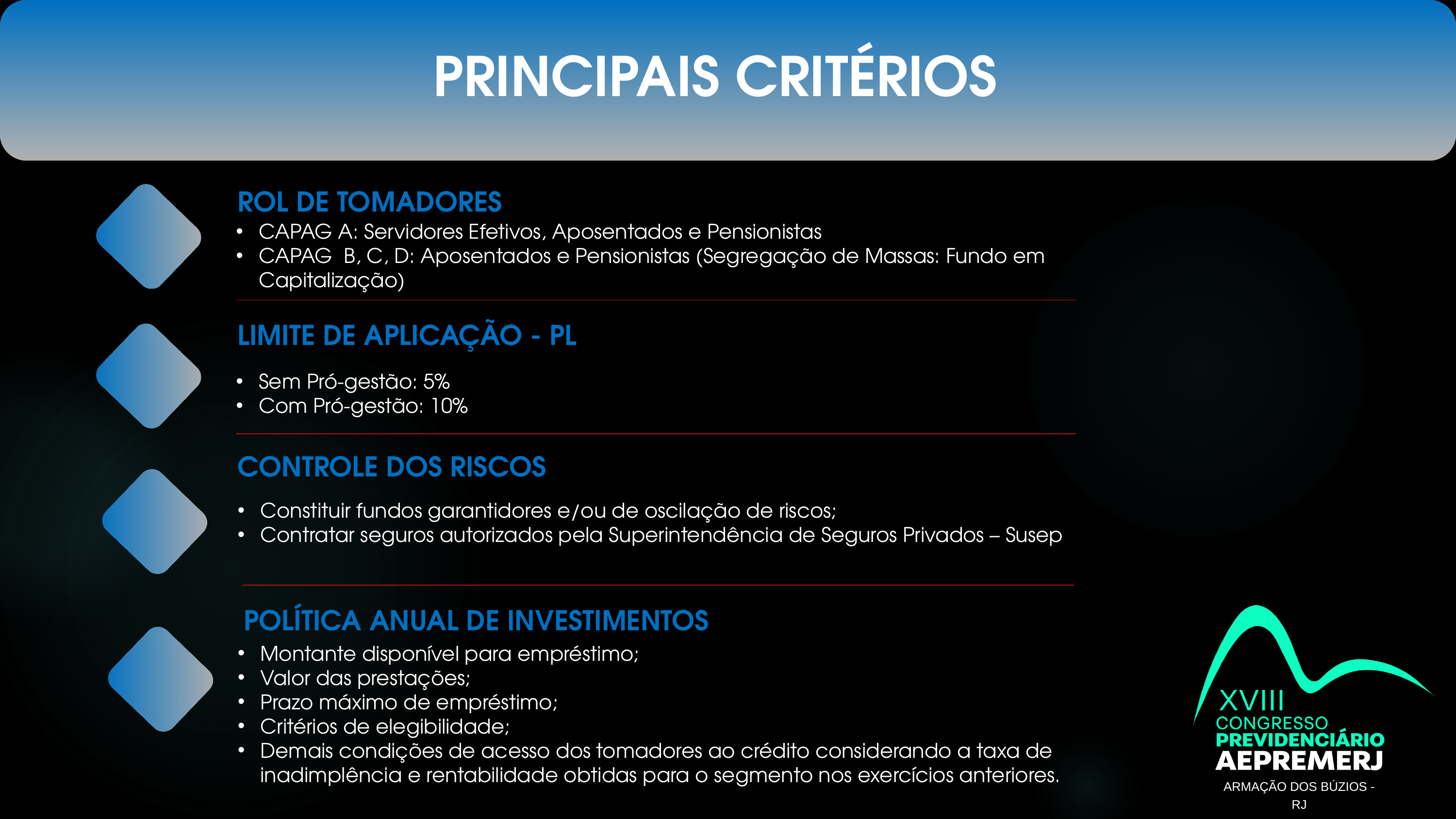

PRINCIPAIS CRITÉRIOS
ROL DE TOMADORES

CAPAG A: Servidores Efetivos, Aposentados e Pensionistas
CAPAG  B, C, D: Aposentados e Pensionistas (Segregação de Massas: Fundo em Capitalização)
LIMITE DE APLICAÇÃO - PL

Sem Pró-gestão: 5%
Com Pró-gestão: 10%
CONTROLE DOS RISCOS

Constituir fundos garantidores e/ou de oscilação de riscos;
Contratar seguros autorizados pela Superintendência de Seguros Privados – Susep

POLÍTICA ANUAL DE INVESTIMENTOS

XVIII

ARMAÇÃO DOS BÚZIOS - RJ

Montante disponível para empréstimo;
Valor das prestações;
Prazo máximo de empréstimo;
Critérios de elegibilidade;
Demais condições de acesso dos tomadores ao crédito considerando a taxa de inadimplência e rentabilidade obtidas para o segmento nos exercícios anteriores.